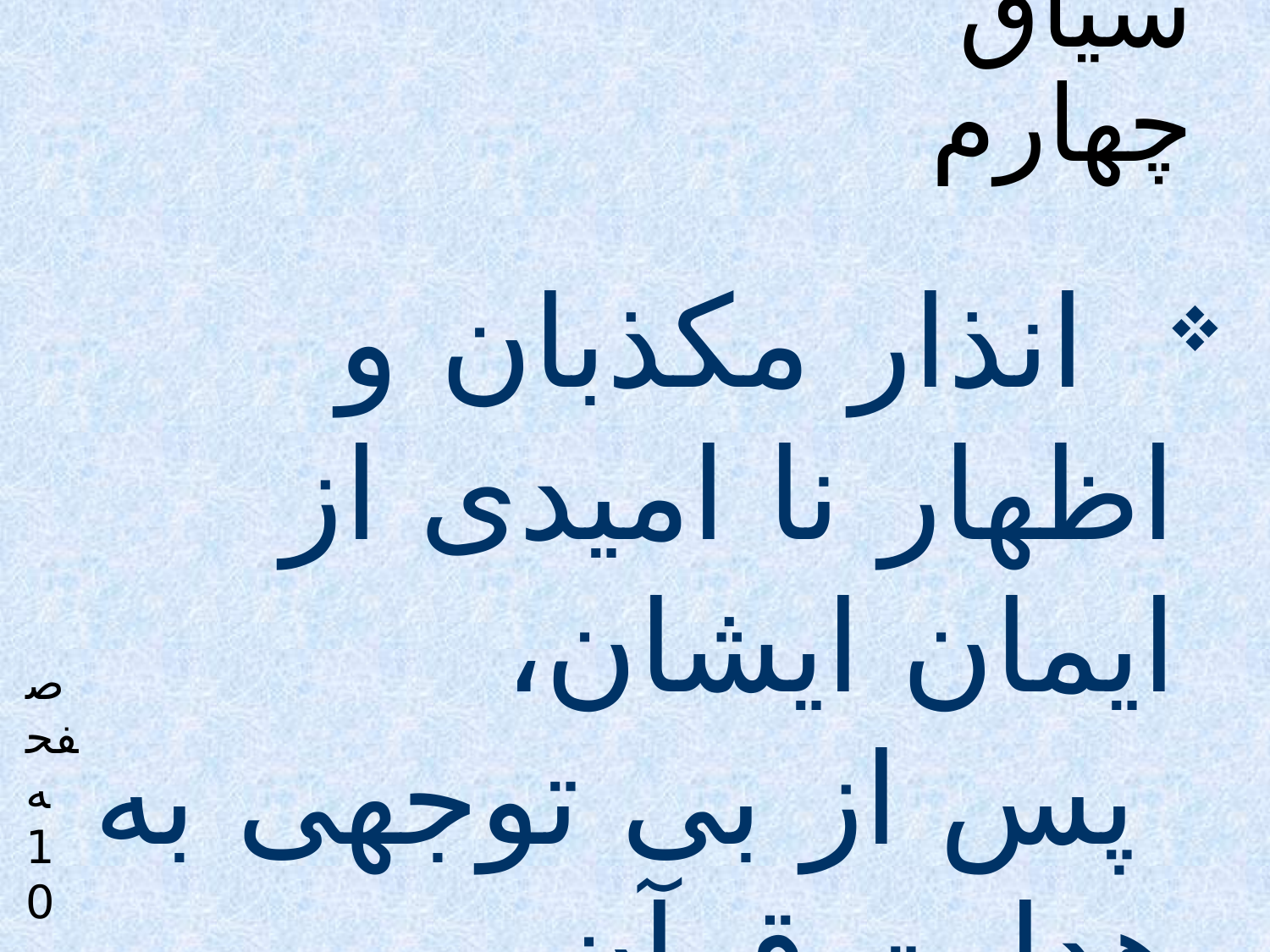

# جهت هدایتی سیاق چهارم
  انذار مكذبان و اظهار نا امیدی از ایمان ايشان،
 پس از بی توجهی به هدايت قرآن
سخنان قرآن براي   هدايتشان  ثمري  نداشته  و مشغول  به متاع  دنياي خويشند،
در حالي كه جز مدت كمي از اين دنيا بهره مند نخواهند شد و پس از آن عذاب يوم الفصل را خواهند چشيد.
صفحه 10